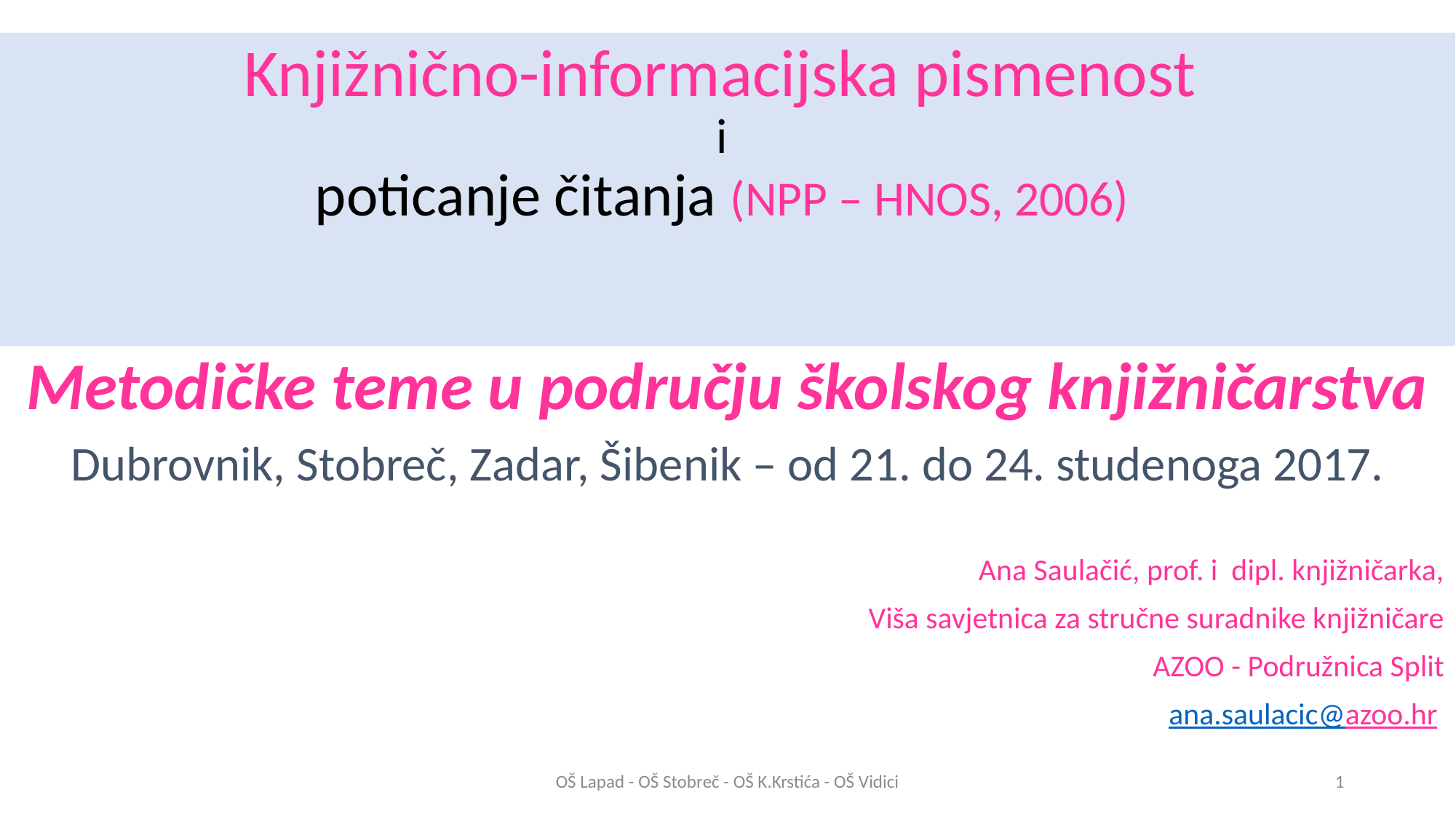

# Knjižnično-informacijska pismenost i poticanje čitanja (NPP – HNOS, 2006)
Metodičke teme u području školskog knjižničarstva
Dubrovnik, Stobreč, Zadar, Šibenik – od 21. do 24. studenoga 2017.

Ana Saulačić, prof. i  dipl. knjižničarka,
Viša savjetnica za stručne suradnike knjižničare
AZOO - Podružnica Split
ana.saulacic@azoo.hr
OŠ Lapad - OŠ Stobreč - OŠ K.Krstića - OŠ Vidici
1